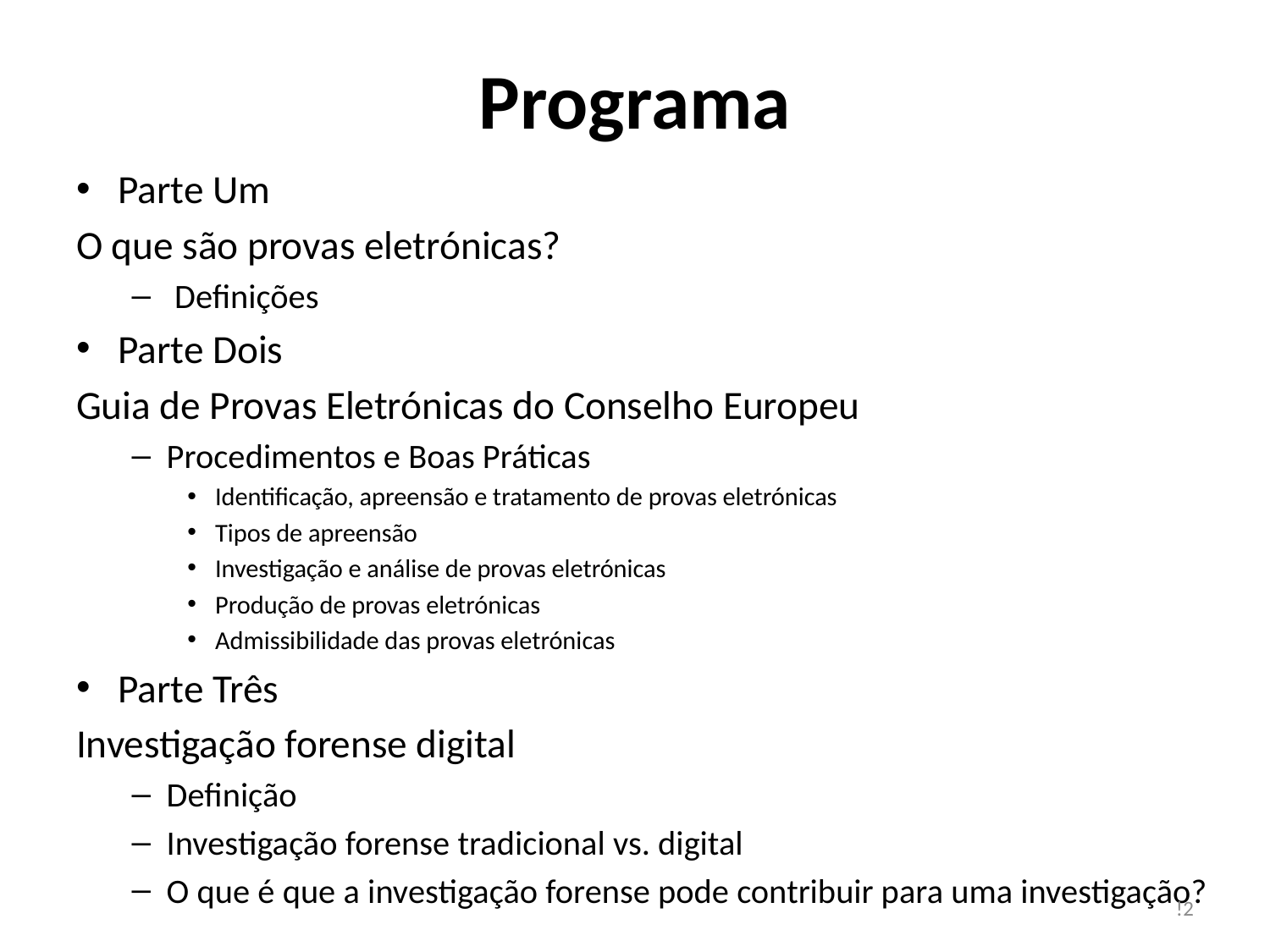

# Programa
Parte Um
O que são provas eletrónicas?
 Definições
Parte Dois
Guia de Provas Eletrónicas do Conselho Europeu
Procedimentos e Boas Práticas
Identificação, apreensão e tratamento de provas eletrónicas
Tipos de apreensão
Investigação e análise de provas eletrónicas
Produção de provas eletrónicas
Admissibilidade das provas eletrónicas
Parte Três
Investigação forense digital
Definição
Investigação forense tradicional vs. digital
O que é que a investigação forense pode contribuir para uma investigação?

!2